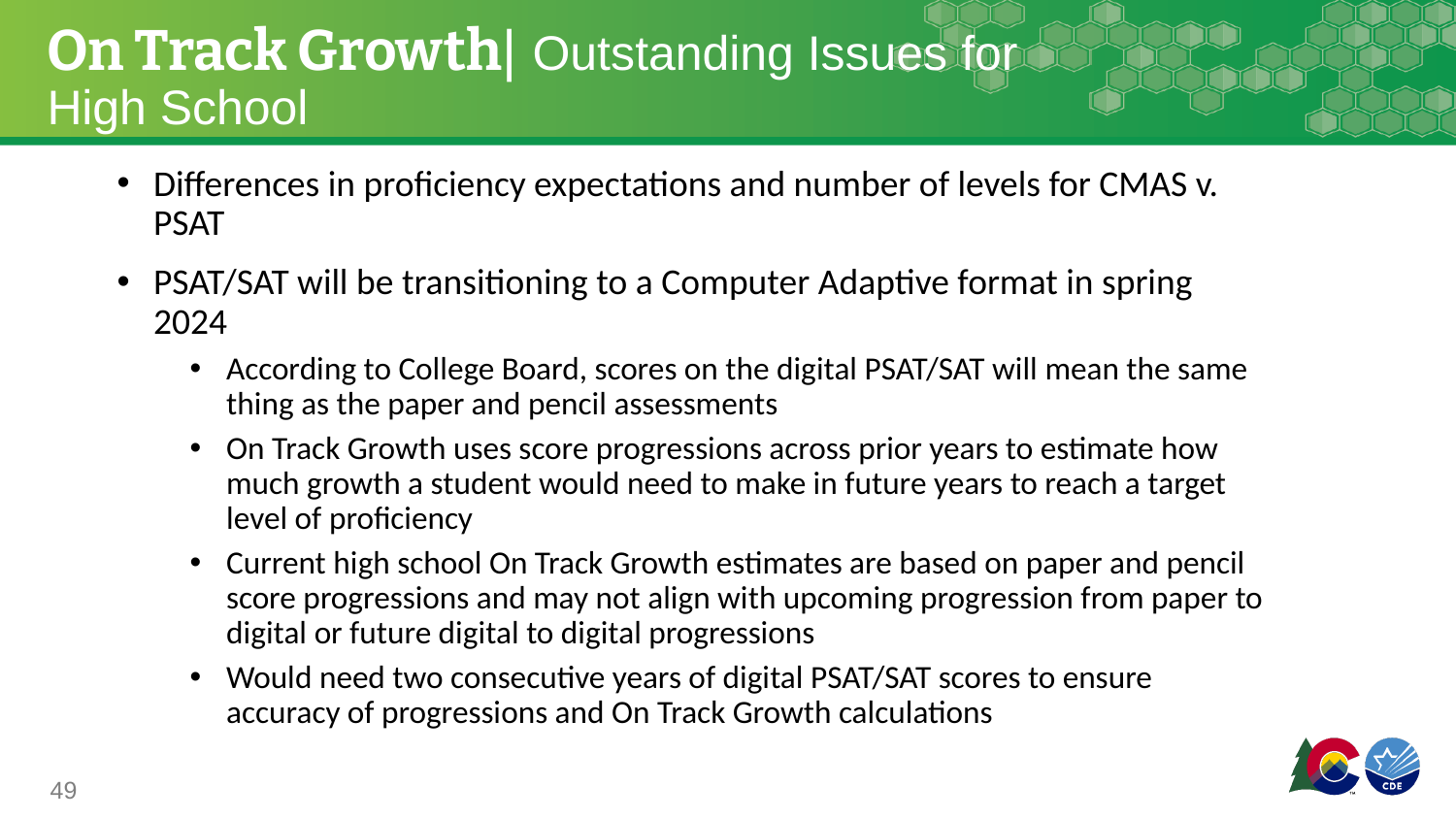

# On Track Growth| Outstanding Issues for High School
Differences in proficiency expectations and number of levels for CMAS v. PSAT
PSAT/SAT will be transitioning to a Computer Adaptive format in spring 2024
According to College Board, scores on the digital PSAT/SAT will mean the same thing as the paper and pencil assessments
On Track Growth uses score progressions across prior years to estimate how much growth a student would need to make in future years to reach a target level of proficiency
Current high school On Track Growth estimates are based on paper and pencil score progressions and may not align with upcoming progression from paper to digital or future digital to digital progressions
Would need two consecutive years of digital PSAT/SAT scores to ensure accuracy of progressions and On Track Growth calculations
49